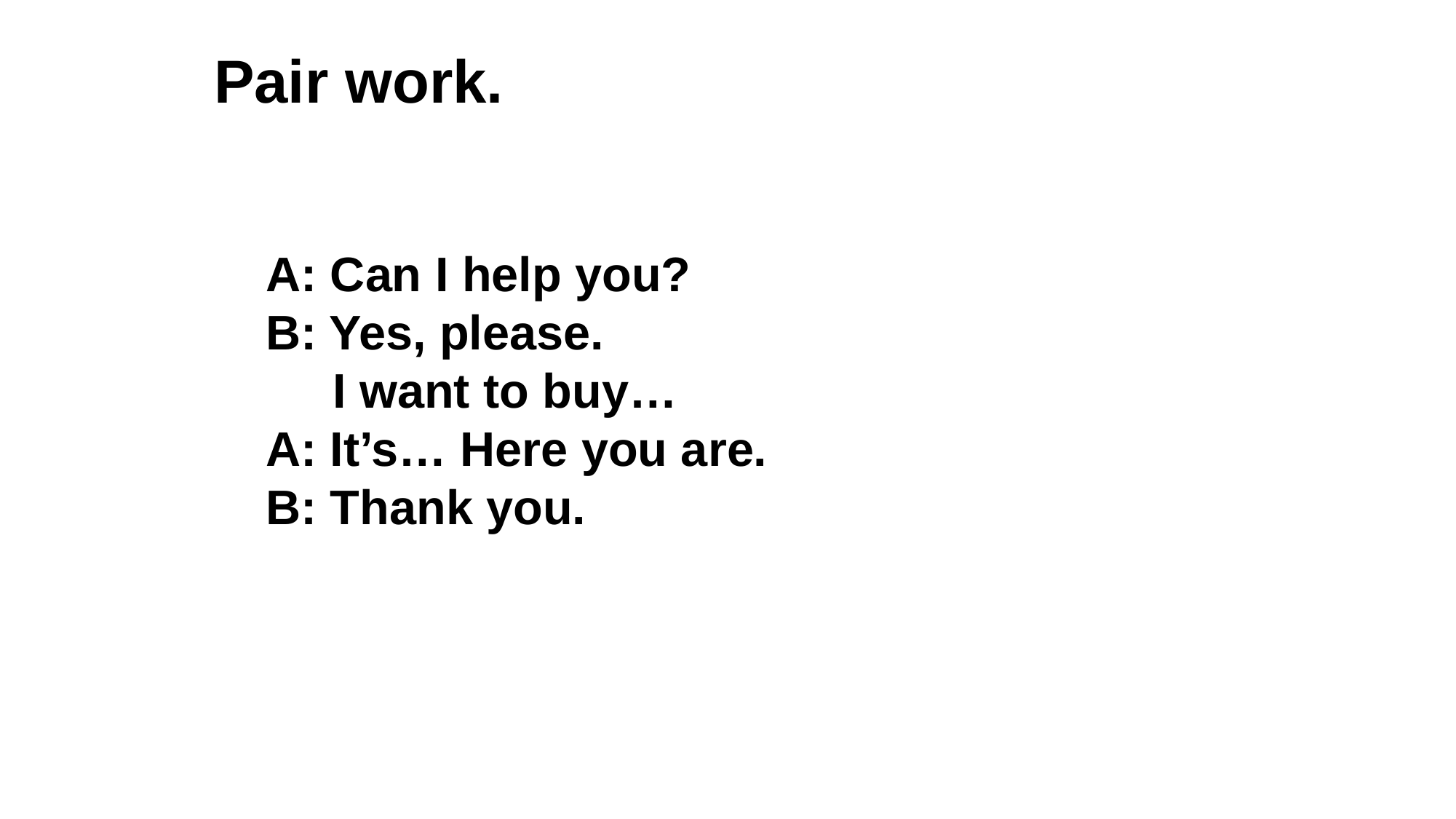

Pair work.
A: Can I help you?
B: Yes, please.
     I want to buy…
A: It’s… Here you are.
B: Thank you.